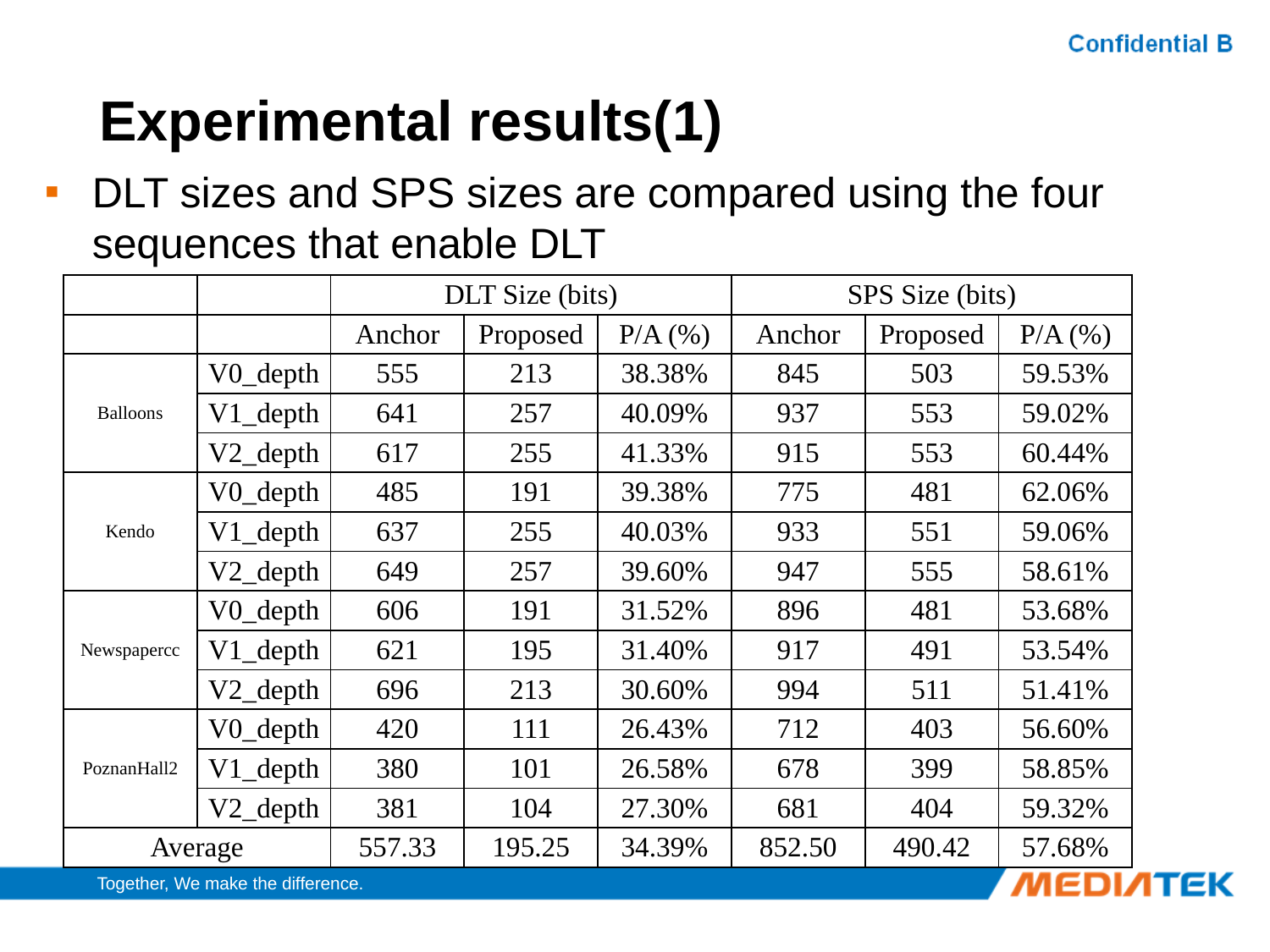

# Experimental results(1)
DLT sizes and SPS sizes are compared using the four sequences that enable DLT
|  |  | DLT Size (bits) |  |  | SPS Size (bits) |  |  |
| --- | --- | --- | --- | --- | --- | --- | --- |
|  |  | Anchor | Proposed | P/A (%) | Anchor | Proposed | P/A (%) |
| Balloons | V0\_depth | 555 | 213 | 38.38% | 845 | 503 | 59.53% |
|  | V1\_depth | 641 | 257 | 40.09% | 937 | 553 | 59.02% |
|  | V2\_depth | 617 | 255 | 41.33% | 915 | 553 | 60.44% |
| Kendo | V0\_depth | 485 | 191 | 39.38% | 775 | 481 | 62.06% |
|  | V1\_depth | 637 | 255 | 40.03% | 933 | 551 | 59.06% |
|  | V2\_depth | 649 | 257 | 39.60% | 947 | 555 | 58.61% |
| Newspapercc | V0\_depth | 606 | 191 | 31.52% | 896 | 481 | 53.68% |
|  | V1\_depth | 621 | 195 | 31.40% | 917 | 491 | 53.54% |
|  | V2\_depth | 696 | 213 | 30.60% | 994 | 511 | 51.41% |
| PoznanHall2 | V0\_depth | 420 | 111 | 26.43% | 712 | 403 | 56.60% |
|  | V1\_depth | 380 | 101 | 26.58% | 678 | 399 | 58.85% |
|  | V2\_depth | 381 | 104 | 27.30% | 681 | 404 | 59.32% |
| Average |  | 557.33 | 195.25 | 34.39% | 852.50 | 490.42 | 57.68% |